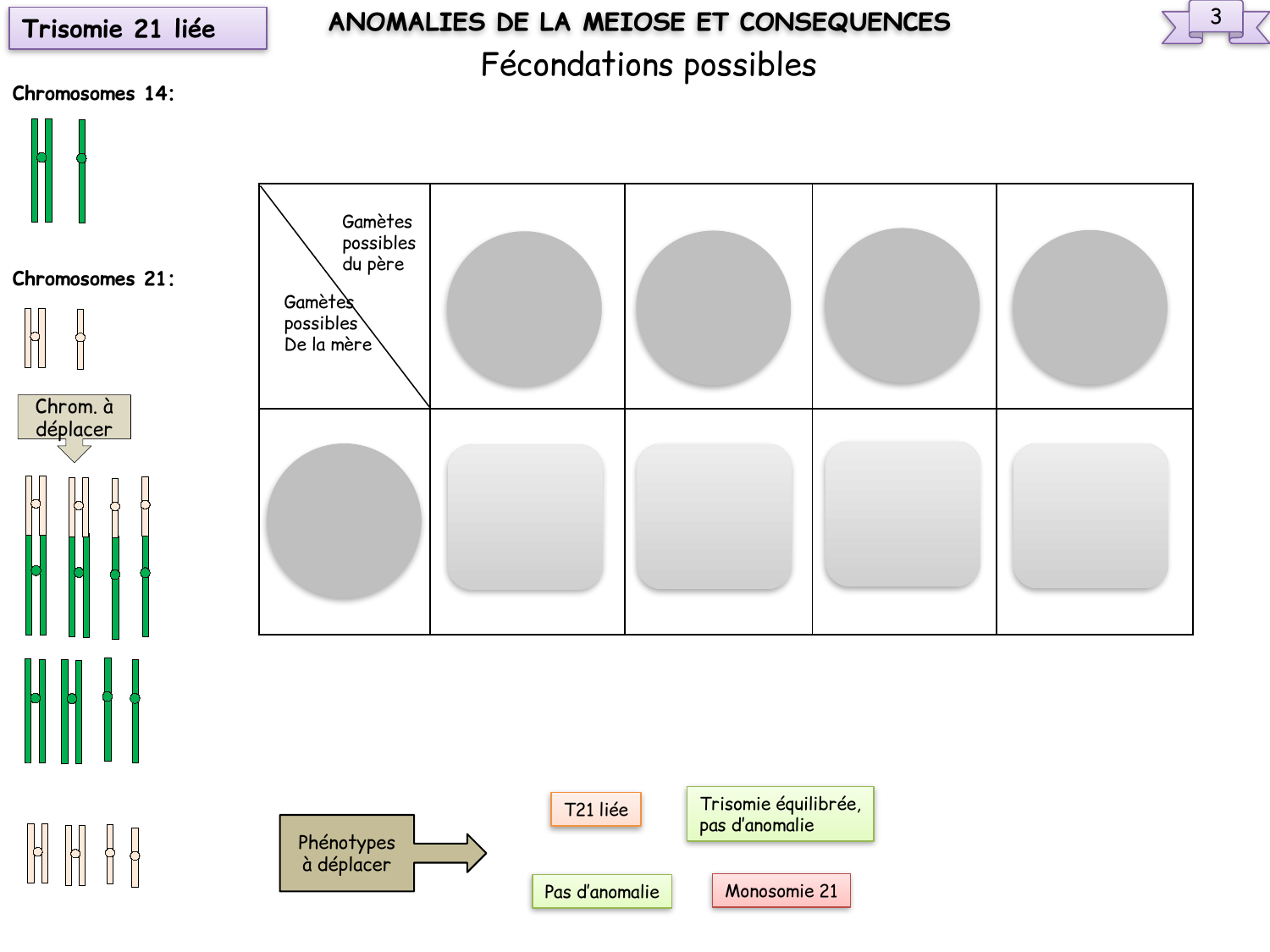

ANOMALIES DE LA MEIOSE ET CONSEQUENCES
3
Trisomie 21 liée
Fécondations possibles
Chromosomes 14:

Chromosomes 21:

|  |  |  |  |  |
| --- | --- | --- | --- | --- |
|  |  |  |  |  |
Gamètes
possibles
du père

Gamètes
possibles
De la mère
Chrom. à déplacer

Trisomie équilibrée,
pas d’anomalie
T21 liée
Phénotypes à déplacer

Monosomie 21
Pas d’anomalie